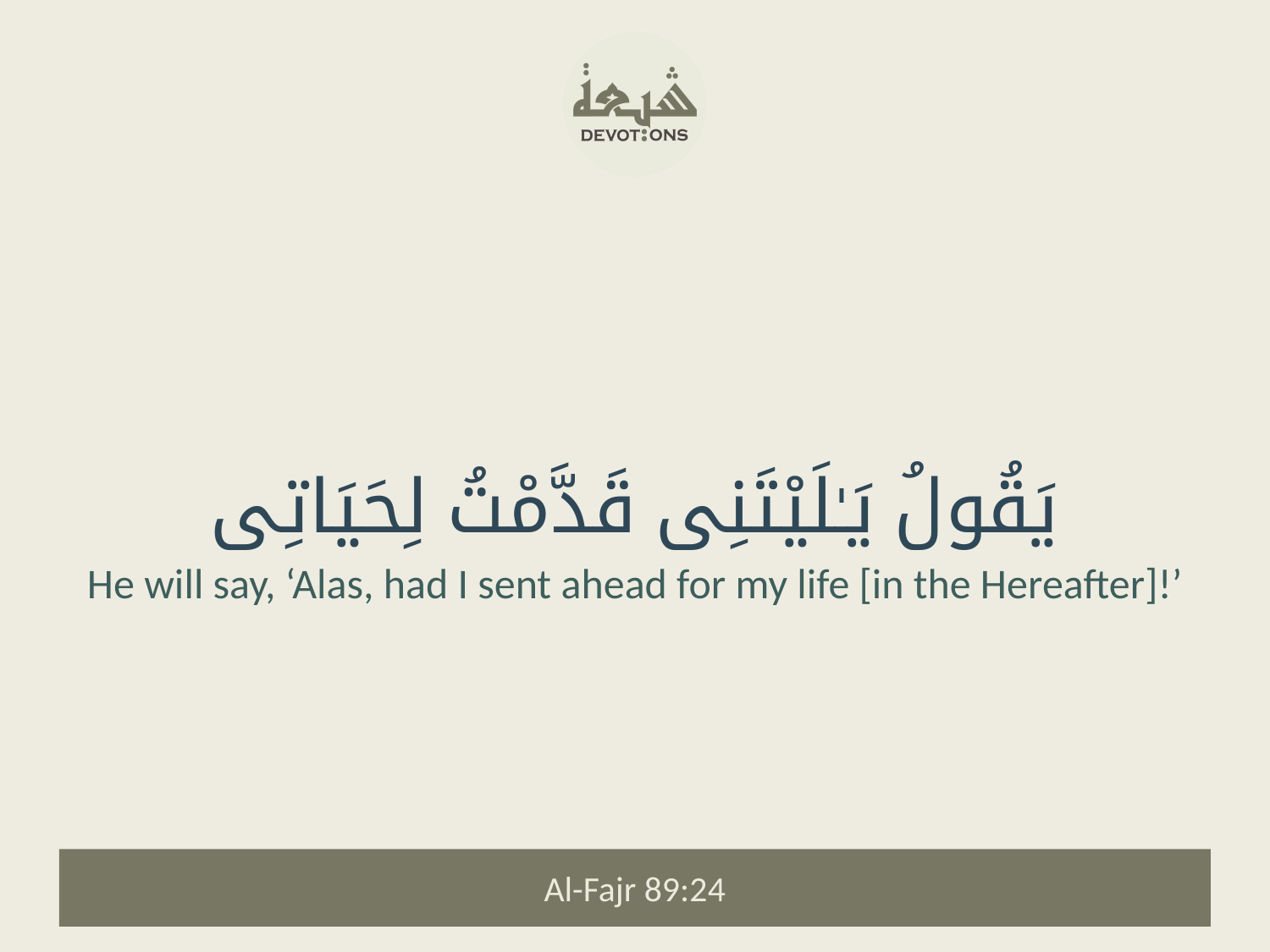

يَقُولُ يَـٰلَيْتَنِى قَدَّمْتُ لِحَيَاتِى
He will say, ‘Alas, had I sent ahead for my life [in the Hereafter]!’
Al-Fajr 89:24